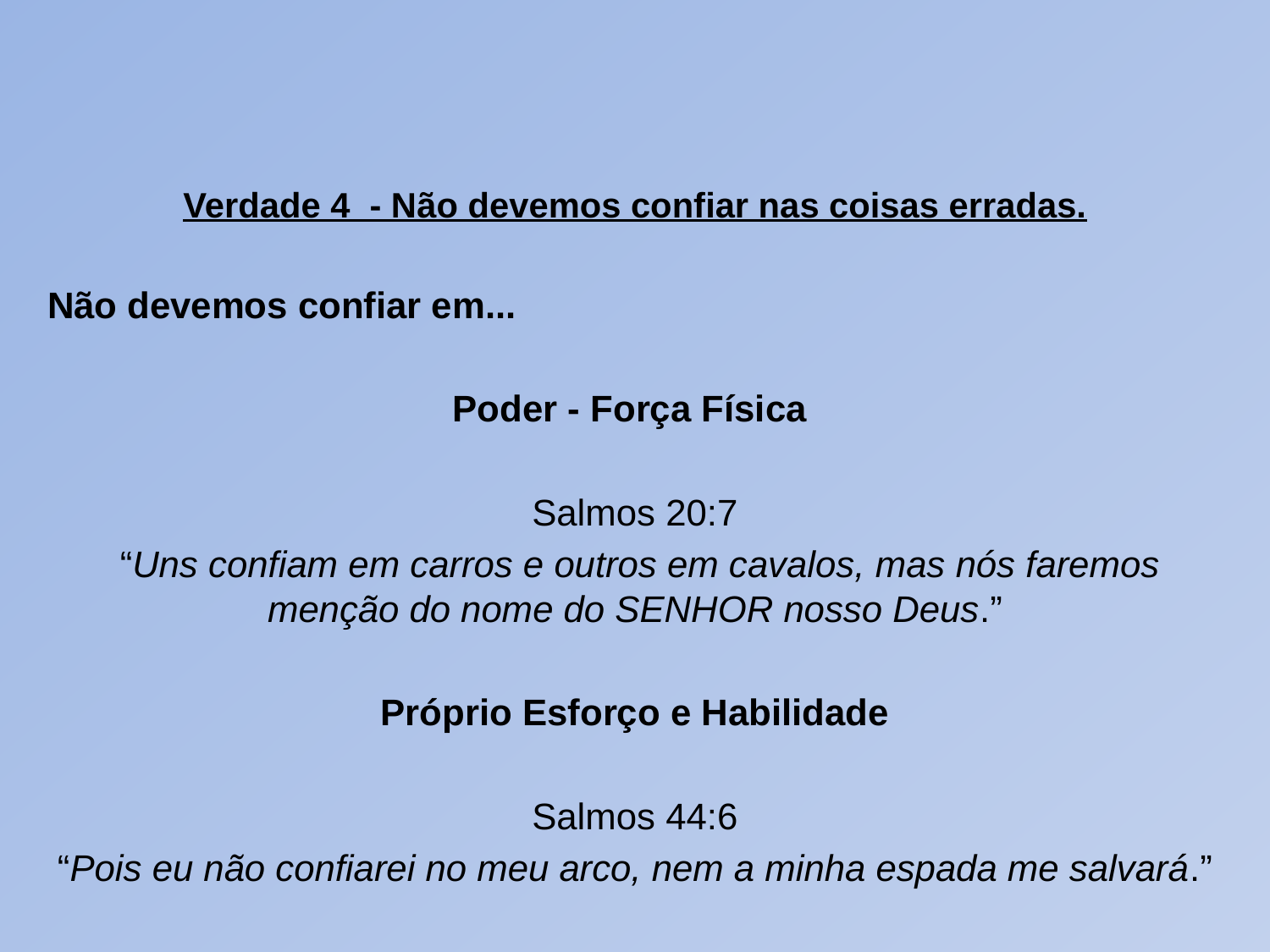

#
Verdade 4  - Não devemos confiar nas coisas erradas.

Não devemos confiar em...

Poder - Força Física

Salmos 20:7
 “Uns confiam em carros e outros em cavalos, mas nós faremos menção do nome do SENHOR nosso Deus.”

Próprio Esforço e Habilidade

Salmos 44:6
“Pois eu não confiarei no meu arco, nem a minha espada me salvará.”